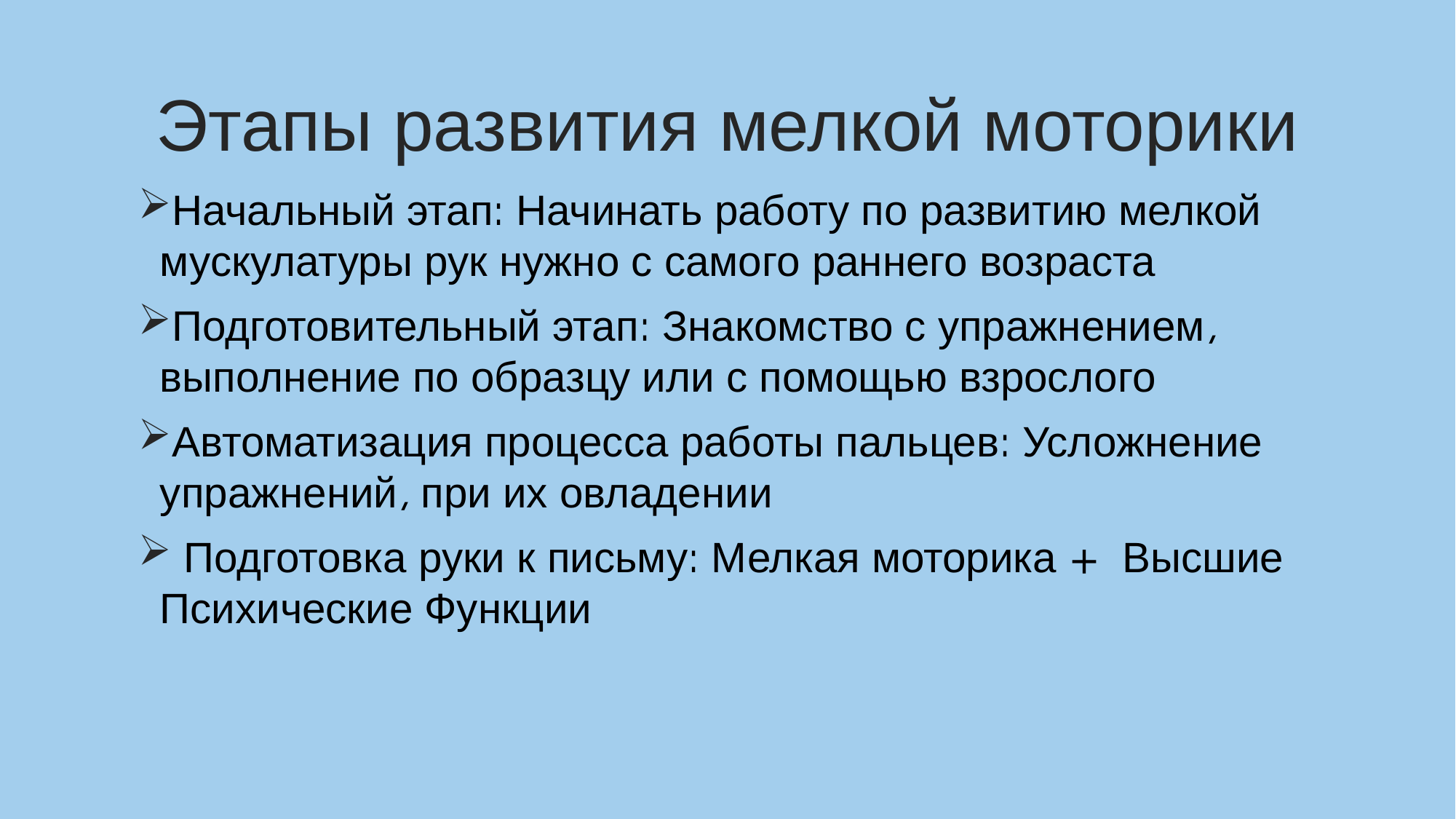

# Этапы развития мелкой моторики
Начальный этап: Начинать работу по развитию мелкой мускулатуры рук нужно с самого раннего возраста
Подготовительный этап: Знакомство с упражнением, выполнение по образцу или с помощью взрослого
Автоматизация процесса работы пальцев: Усложнение упражнений, при их овладении
 Подготовка руки к письму: Мелкая моторика +  Высшие Психические Функции